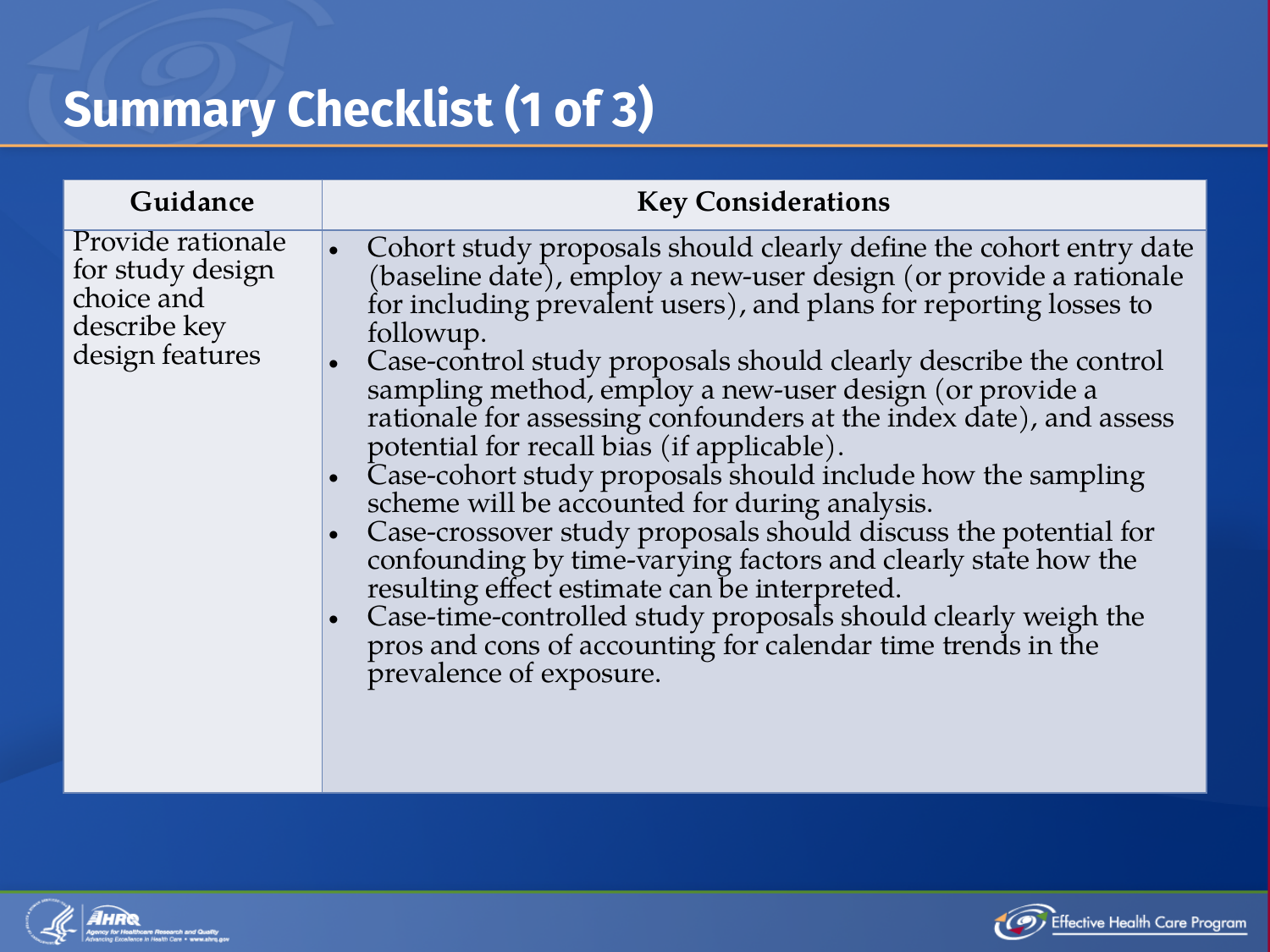

# Summary Checklist (1 of 3)
| Guidance | Key Considerations |
| --- | --- |
| Provide rationale for study design choice and describe key design features | Cohort study proposals should clearly define the cohort entry date (baseline date), employ a new-user design (or provide a rationale for including prevalent users), and plans for reporting losses to followup. Case-control study proposals should clearly describe the control sampling method, employ a new-user design (or provide a rationale for assessing confounders at the index date), and assess potential for recall bias (if applicable). Case-cohort study proposals should include how the sampling scheme will be accounted for during analysis. Case-crossover study proposals should discuss the potential for confounding by time-varying factors and clearly state how the resulting effect estimate can be interpreted. Case-time-controlled study proposals should clearly weigh the pros and cons of accounting for calendar time trends in the prevalence of exposure. |